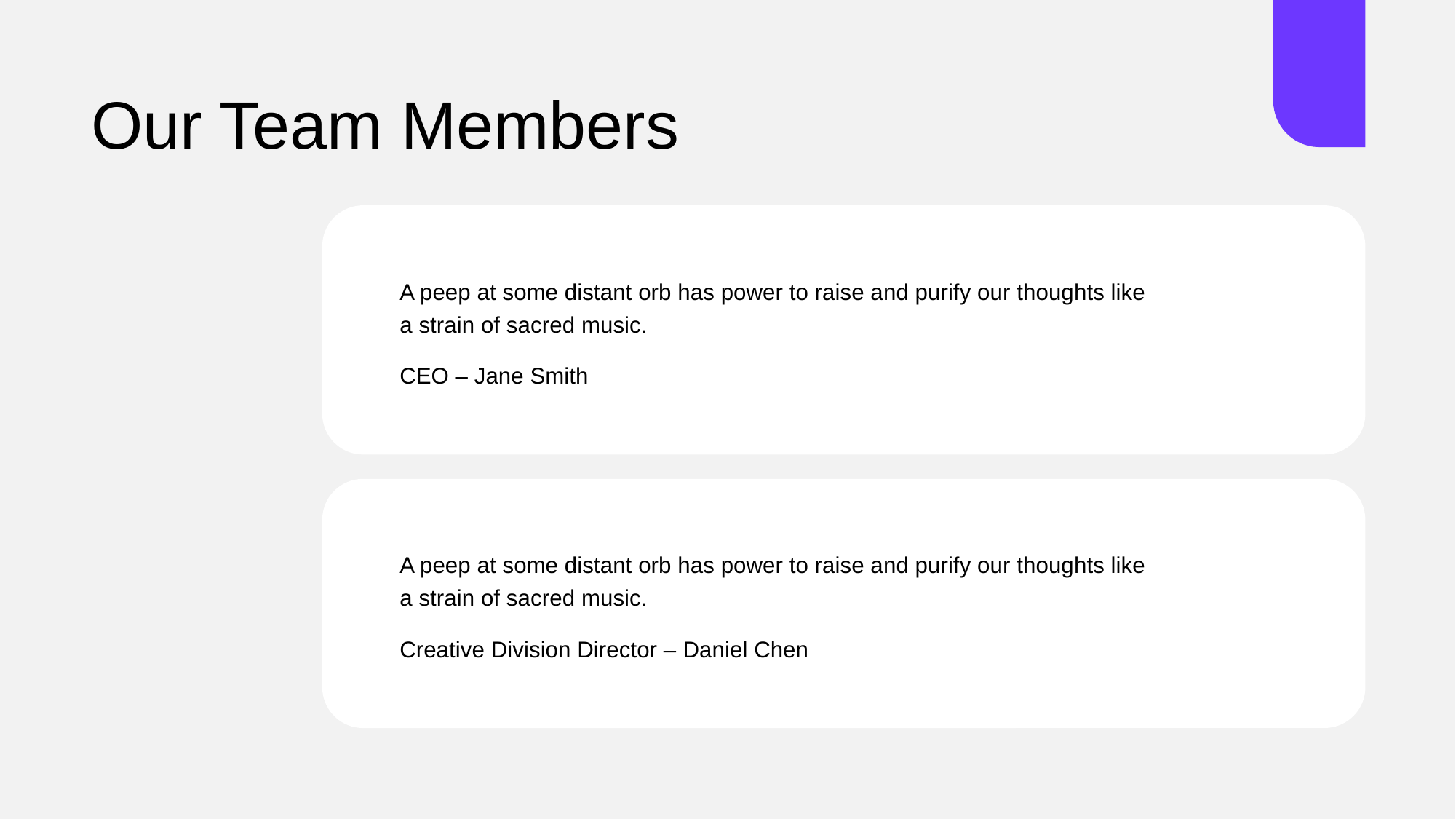

# Our Team Members
A peep at some distant orb has power to raise and purify our thoughts like
a strain of sacred music.
CEO – Jane Smith

A peep at some distant orb has power to raise and purify our thoughts like
a strain of sacred music.
Creative Division Director – Daniel Chen